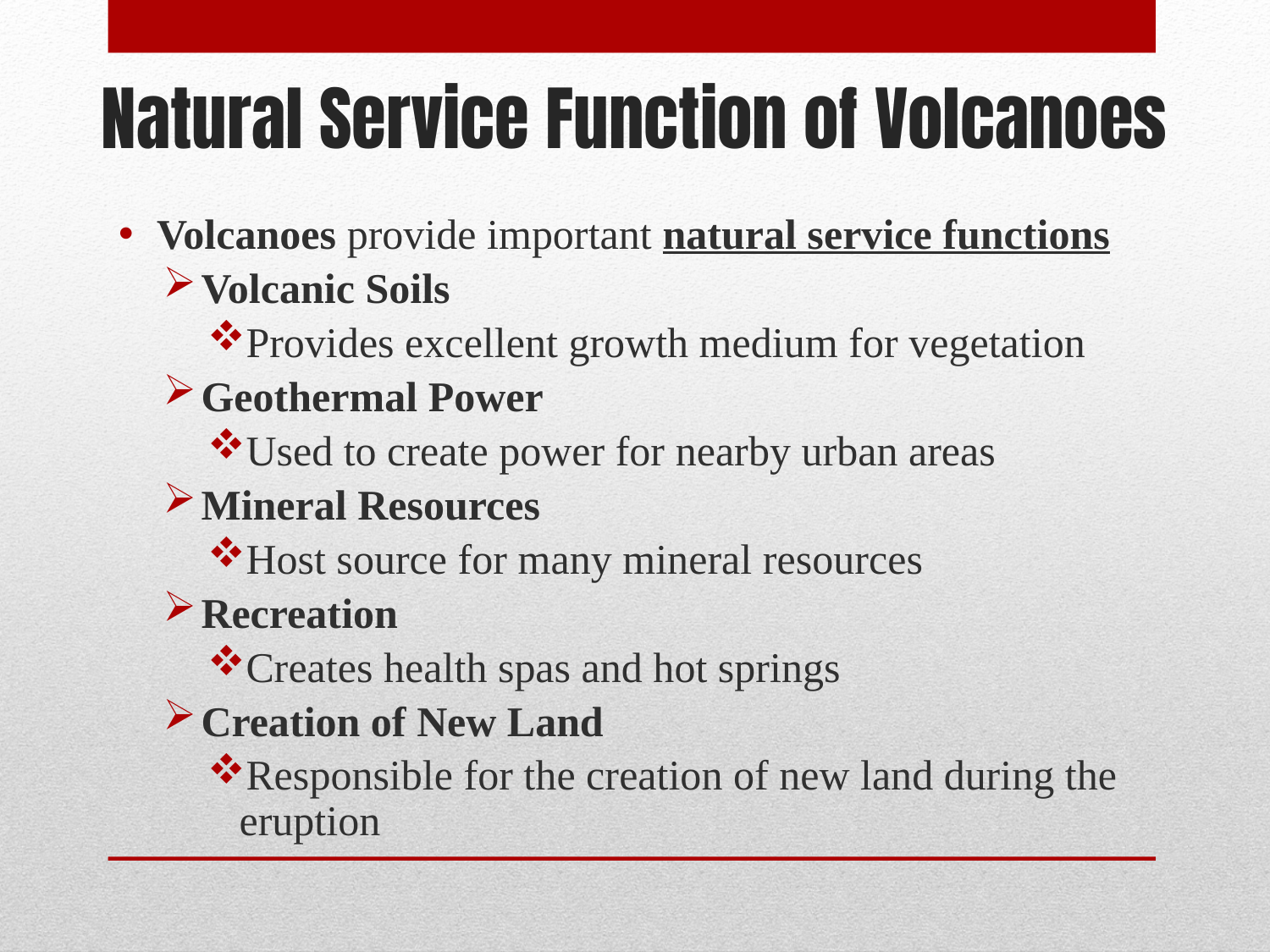

# Natural Service Function of Volcanoes
Volcanoes provide important natural service functions
Volcanic Soils
Provides excellent growth medium for vegetation
Geothermal Power
Used to create power for nearby urban areas
Mineral Resources
Host source for many mineral resources
Recreation
Creates health spas and hot springs
Creation of New Land
Responsible for the creation of new land during the eruption